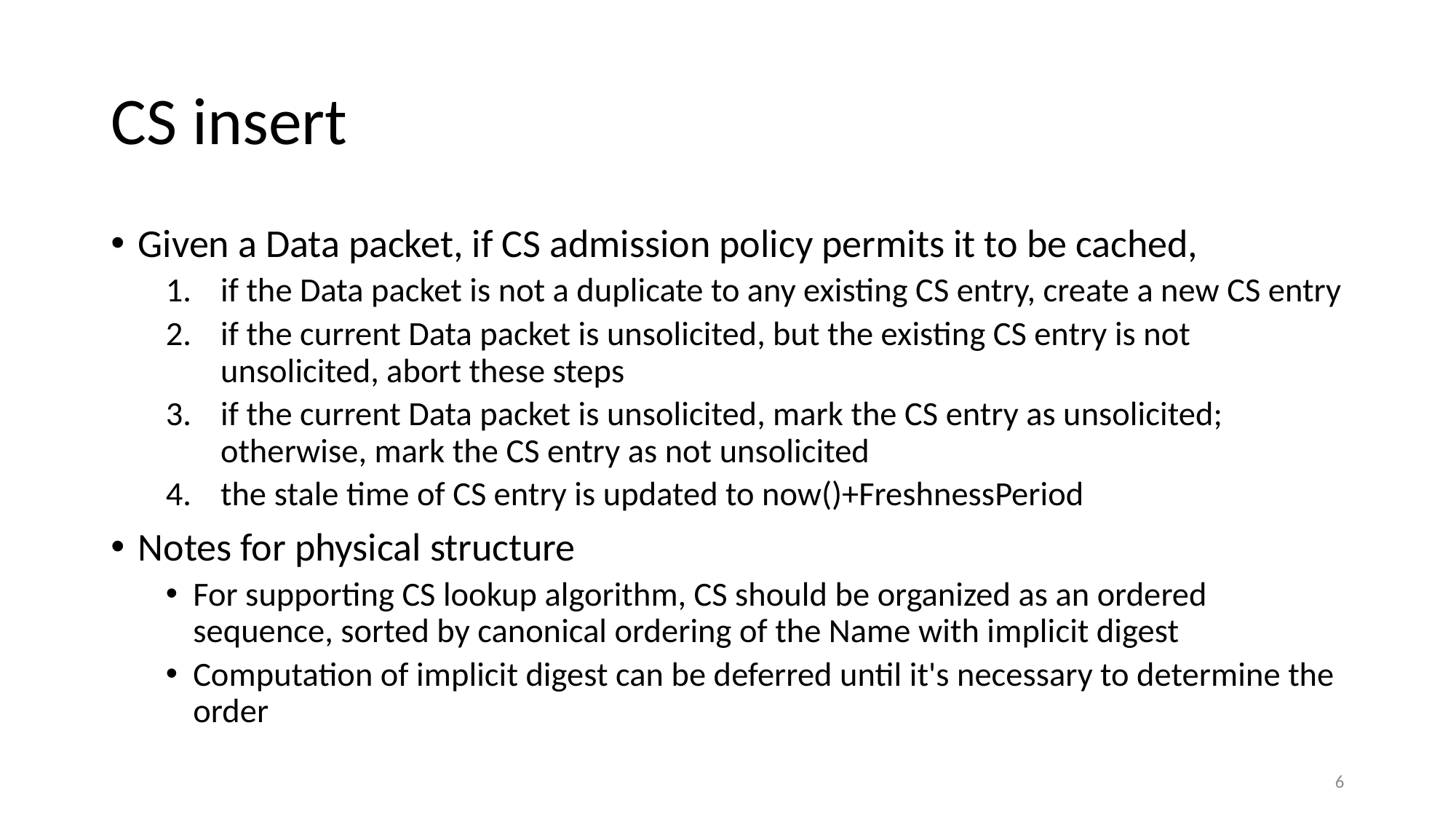

# CS insert
Given a Data packet, if CS admission policy permits it to be cached,
if the Data packet is not a duplicate to any existing CS entry, create a new CS entry
if the current Data packet is unsolicited, but the existing CS entry is not unsolicited, abort these steps
if the current Data packet is unsolicited, mark the CS entry as unsolicited; otherwise, mark the CS entry as not unsolicited
the stale time of CS entry is updated to now()+FreshnessPeriod
Notes for physical structure
For supporting CS lookup algorithm, CS should be organized as an ordered sequence, sorted by canonical ordering of the Name with implicit digest
Computation of implicit digest can be deferred until it's necessary to determine the order
6